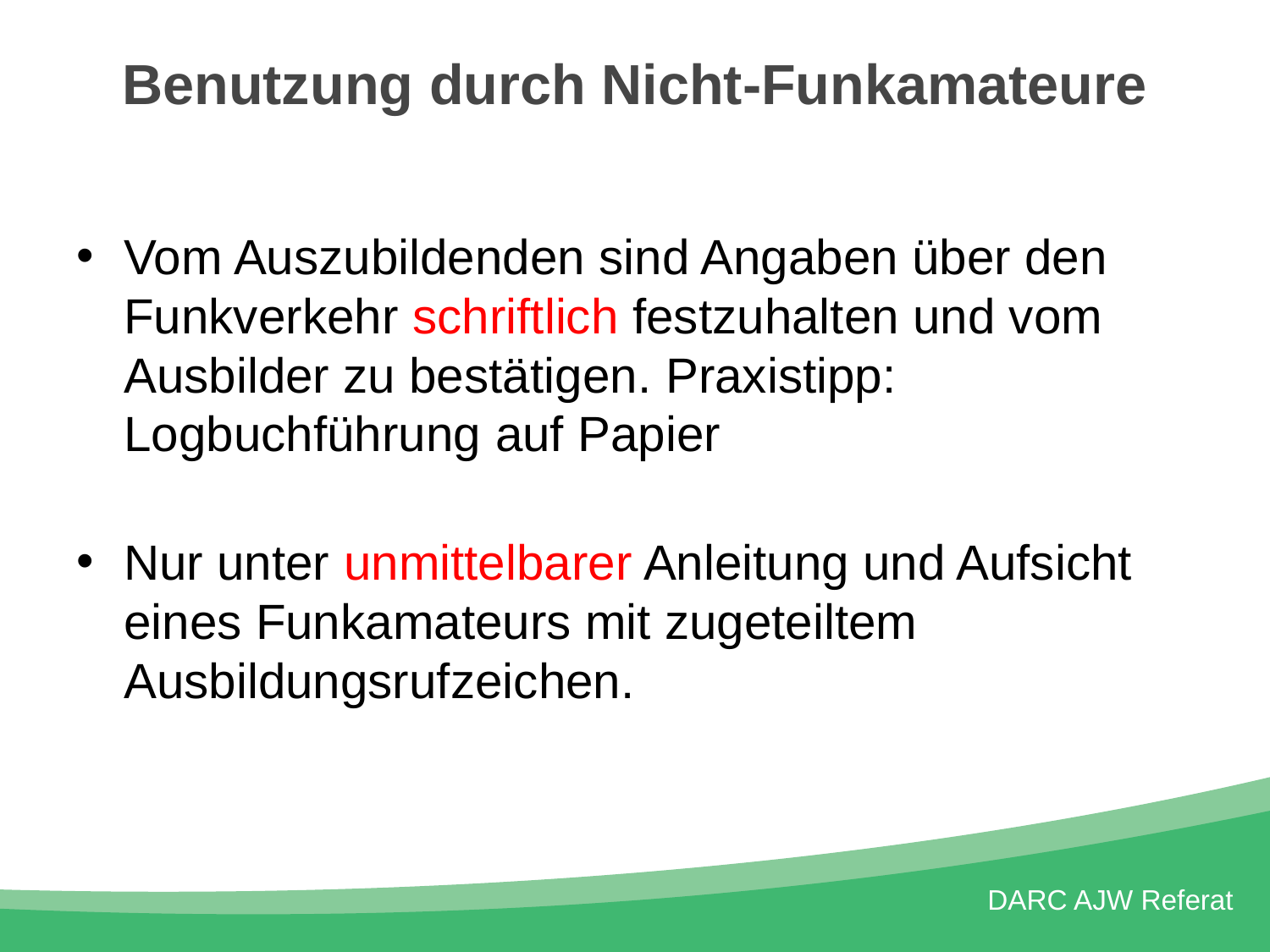

# Benutzung durch Nicht-Funkamateure

Vom Auszubildenden sind Angaben über den Funkverkehr schriftlich festzuhalten und vom Ausbilder zu bestätigen. Praxistipp: Logbuchführung auf Papier
Nur unter unmittelbarer Anleitung und Aufsicht eines Funkamateurs mit zugeteiltem Ausbildungsrufzeichen.